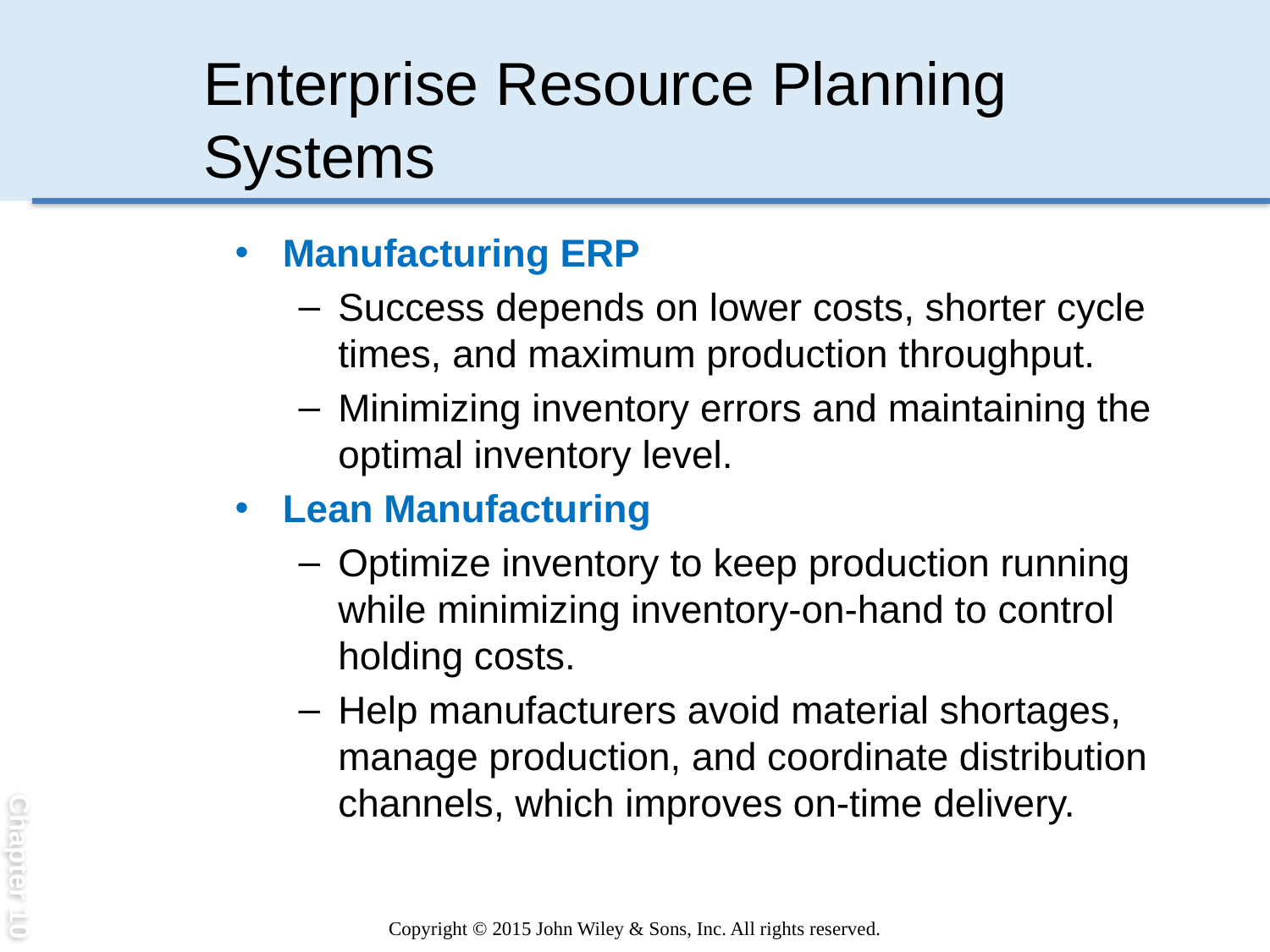

Chapter 10
# Enterprise Resource Planning Systems
Manufacturing ERP
Success depends on lower costs, shorter cycle times, and maximum production throughput.
Minimizing inventory errors and maintaining the optimal inventory level.
Lean Manufacturing
Optimize inventory to keep production running while minimizing inventory-on-hand to control holding costs.
Help manufacturers avoid material shortages, manage production, and coordinate distribution channels, which improves on-time delivery.